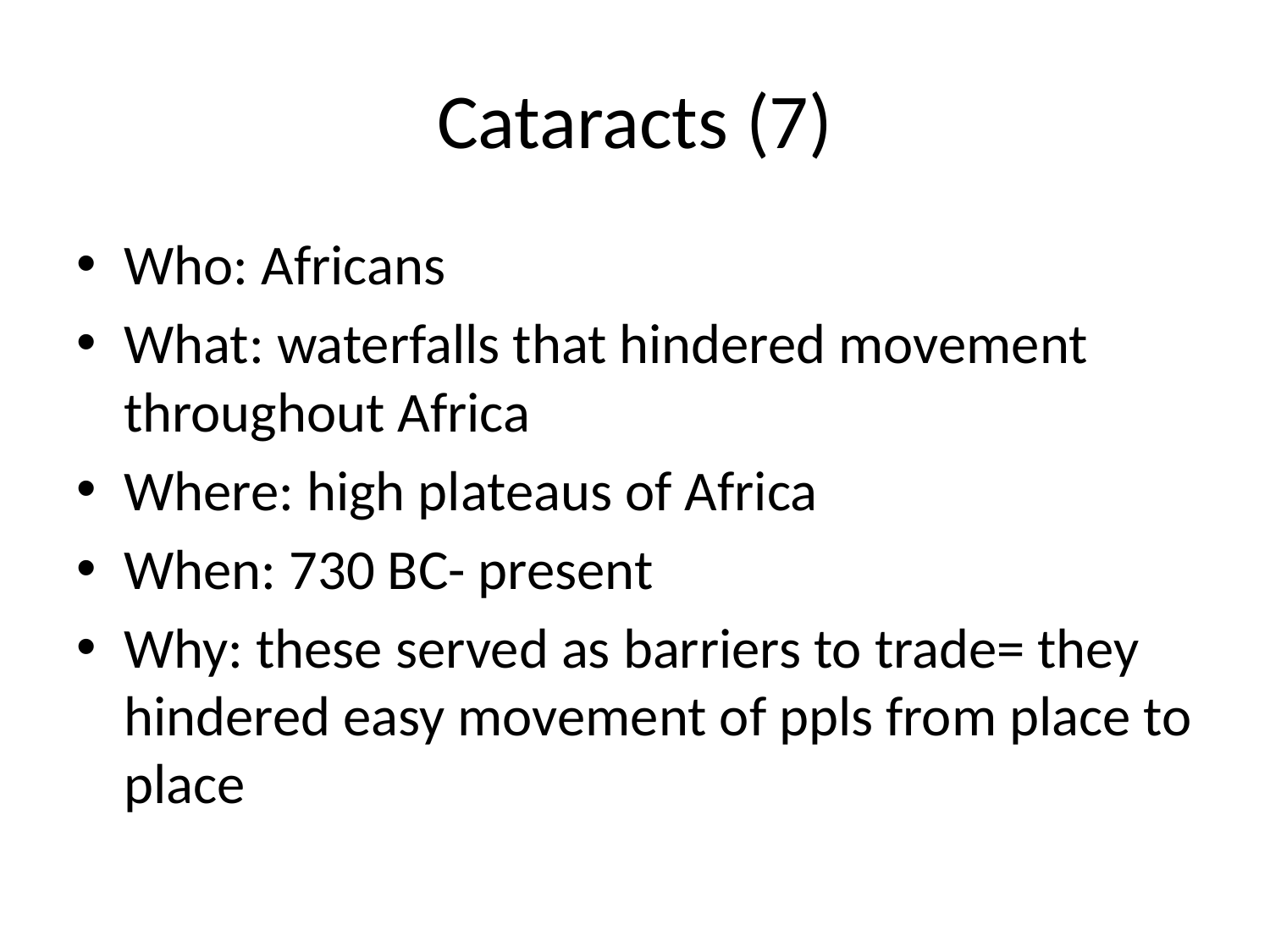

# Cataracts (7)
Who: Africans
What: waterfalls that hindered movement throughout Africa
Where: high plateaus of Africa
When: 730 BC- present
Why: these served as barriers to trade= they hindered easy movement of ppls from place to place